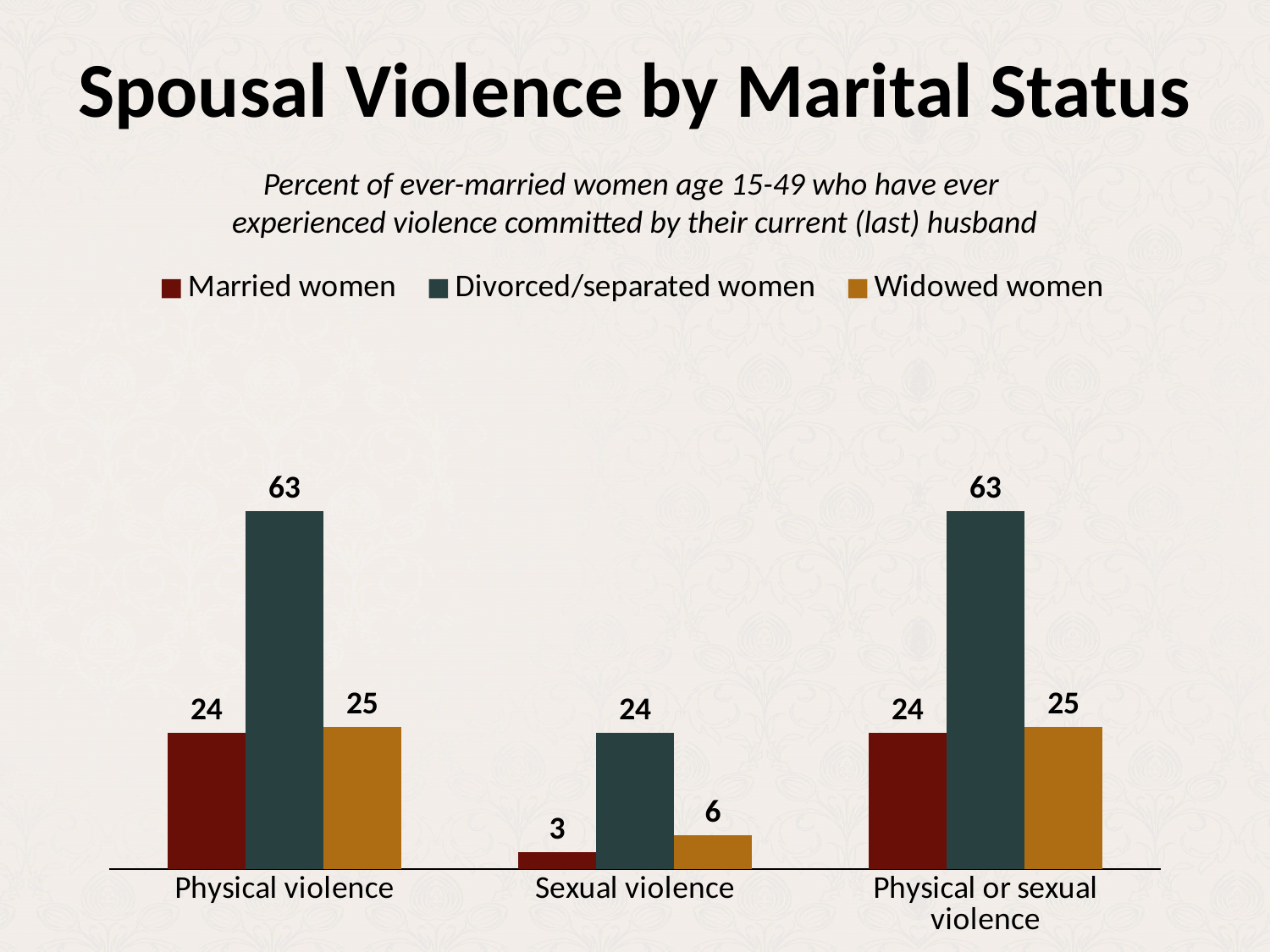

# Spousal Violence by Marital Status
Percent of ever-married women age 15-49 who have ever
experienced violence committed by their current (last) husband

### Chart

| Category | Married women | Divorced/separated women | Widowed women |
|---|---|---|---|
| Physical violence | 24.0 | 63.0 | 25.0 |
| Sexual violence | 3.0 | 24.0 | 6.0 |
| Physical or sexual violence | 24.0 | 63.0 | 25.0 |